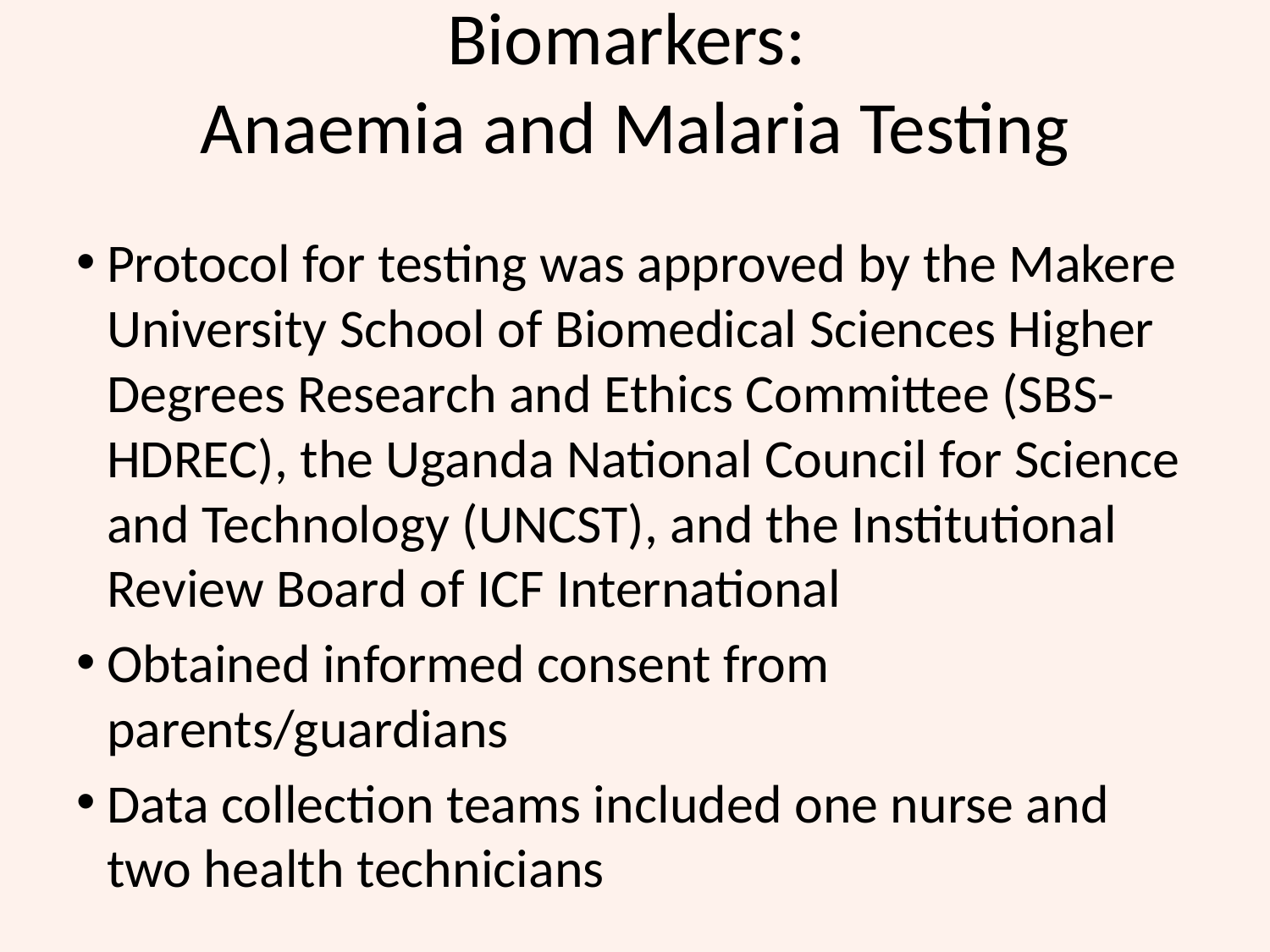

Biomarkers:
Anaemia and Malaria Testing
Protocol for testing was approved by the Makere University School of Biomedical Sciences Higher Degrees Research and Ethics Committee (SBS-HDREC), the Uganda National Council for Science and Technology (UNCST), and the Institutional Review Board of ICF International
Obtained informed consent from parents/guardians
Data collection teams included one nurse and two health technicians